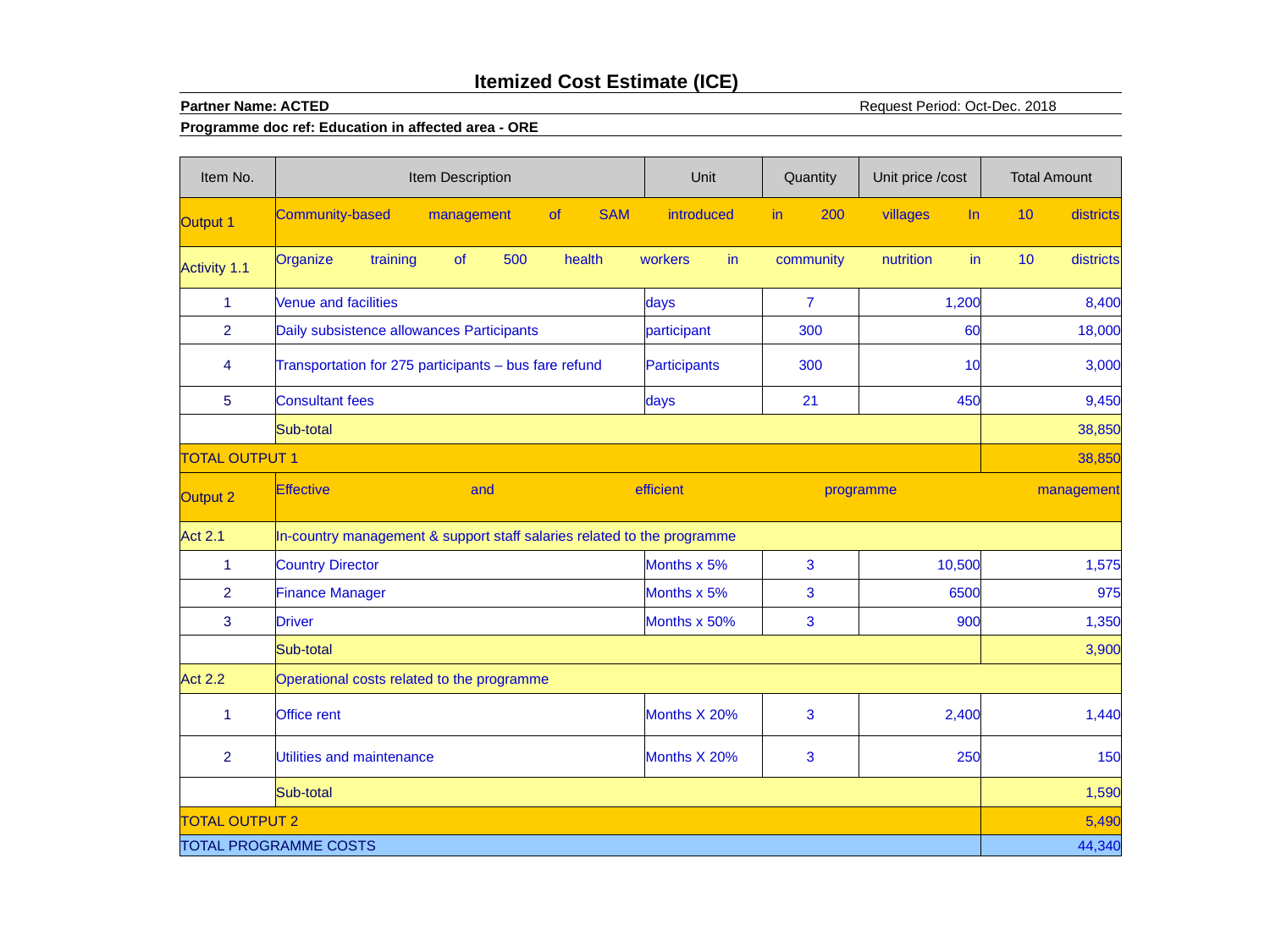

| Itemized Cost Estimate (ICE) |  |  |  |  |  |
| --- | --- | --- | --- | --- | --- |
| Partner Name: ACTED |  |  |  | Request Period: Oct-Dec. 2018 |  |
| Programme doc ref: Education in affected area - ORE |  |  |  |  |  |
|  |  |  |  |  |  |
| Item No. | Item Description | Unit | Quantity | Unit price /cost | Total Amount |
| Output 1 | Community-based management of SAM introduced in 200 villages In 10 districts |  |  |  |  |
| Activity 1.1 | Organize training of 500 health workers in community nutrition in 10 districts |  |  |  |  |
| 1 | Venue and facilities | days | 7 | 1,200 | 8,400 |
| 2 | Daily subsistence allowances Participants | participant | 300 | 60 | 18,000 |
| 4 | Transportation for 275 participants – bus fare refund | Participants | 300 | 10 | 3,000 |
| 5 | Consultant fees | days | 21 | 450 | 9,450 |
|  | Sub-total |  |  |  | 38,850 |
| TOTAL OUTPUT 1 |  |  |  |  | 38,850 |
| Output 2 | Effective and efficient programme management |  |  |  |  |
| Act 2.1 | In-country management & support staff salaries related to the programme |  |  |  |  |
| 1 | Country Director | Months x 5% | 3 | 10,500 | 1,575 |
| 2 | Finance Manager | Months x 5% | 3 | 6500 | 975 |
| 3 | Driver | Months x 50% | 3 | 900 | 1,350 |
|  | Sub-total |  |  |  | 3,900 |
| Act 2.2 | Operational costs related to the programme |  |  |  |  |
| 1 | Office rent | Months X 20% | 3 | 2,400 | 1,440 |
| 2 | Utilities and maintenance | Months X 20% | 3 | 250 | 150 |
|  | Sub-total |  |  |  | 1,590 |
| TOTAL OUTPUT 2 |  |  |  |  | 5,490 |
| TOTAL PROGRAMME COSTS |  |  |  |  | 44,340 |